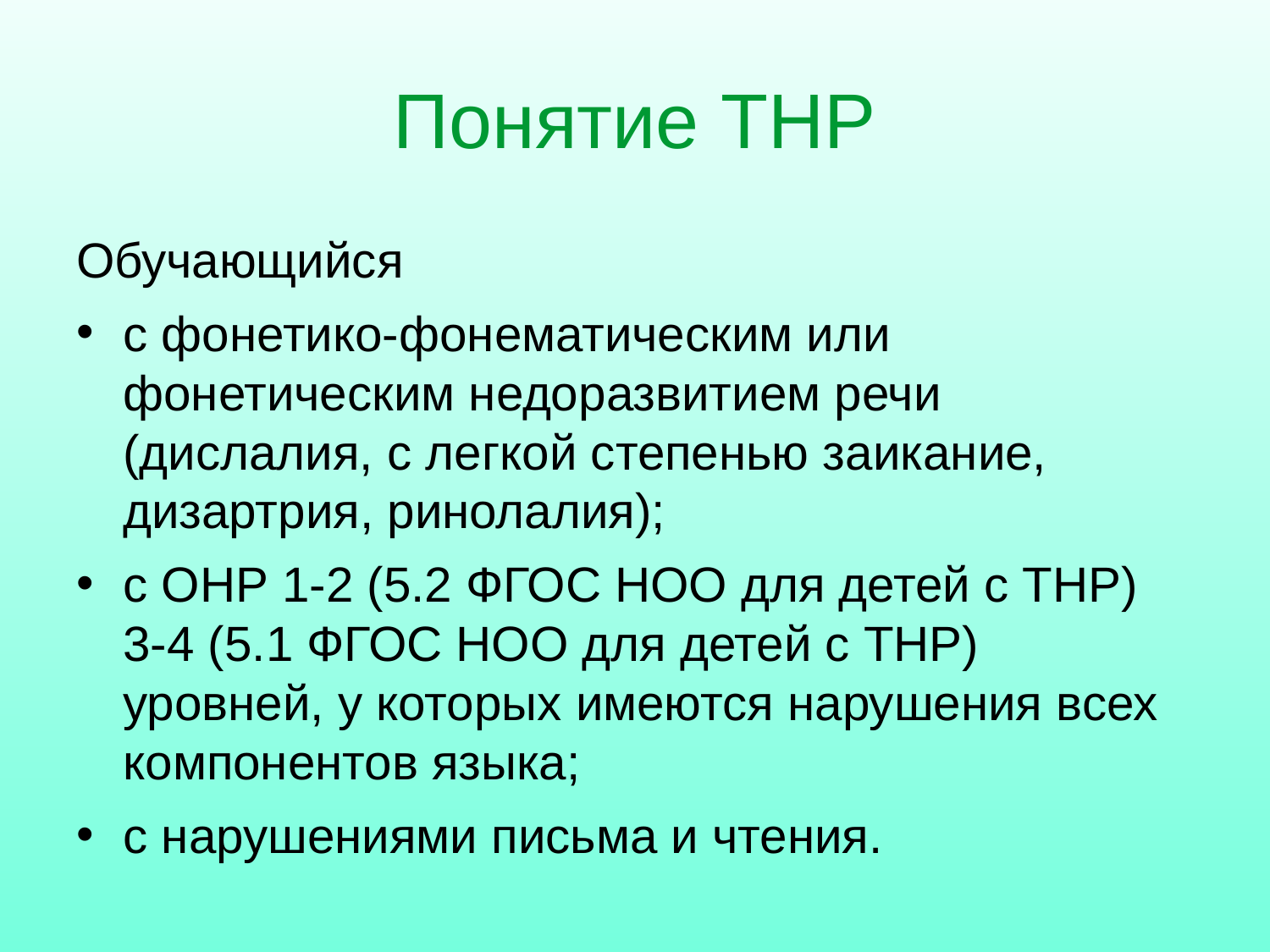

# Понятие ТНР
Обучающийся
с фонетико-фонематическим или фонетическим недоразвитием речи (дислалия, с легкой степенью заикание, дизартрия, ринолалия);
с ОНР 1-2 (5.2 ФГОС НОО для детей с ТНР) 3-4 (5.1 ФГОС НОО для детей с ТНР) уровней, у которых имеются нарушения всех компонентов языка;
с нарушениями письма и чтения.